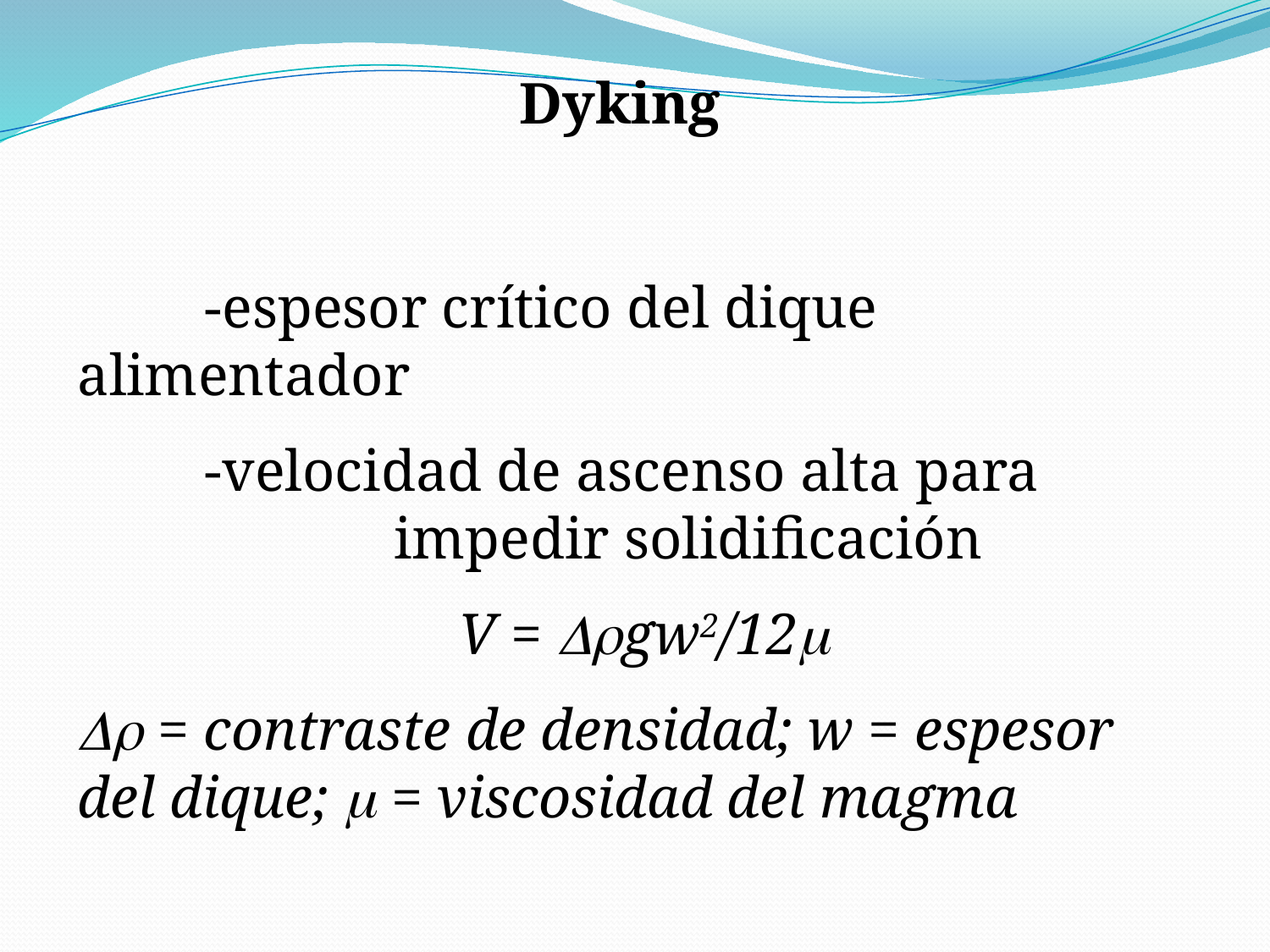

Dyking

	-espesor crítico del dique alimentador
-velocidad de ascenso alta para                      impedir solidificación
			V = Δρgw2/12μ
Δρ = contraste de densidad; w = espesor del dique; μ = viscosidad del magma